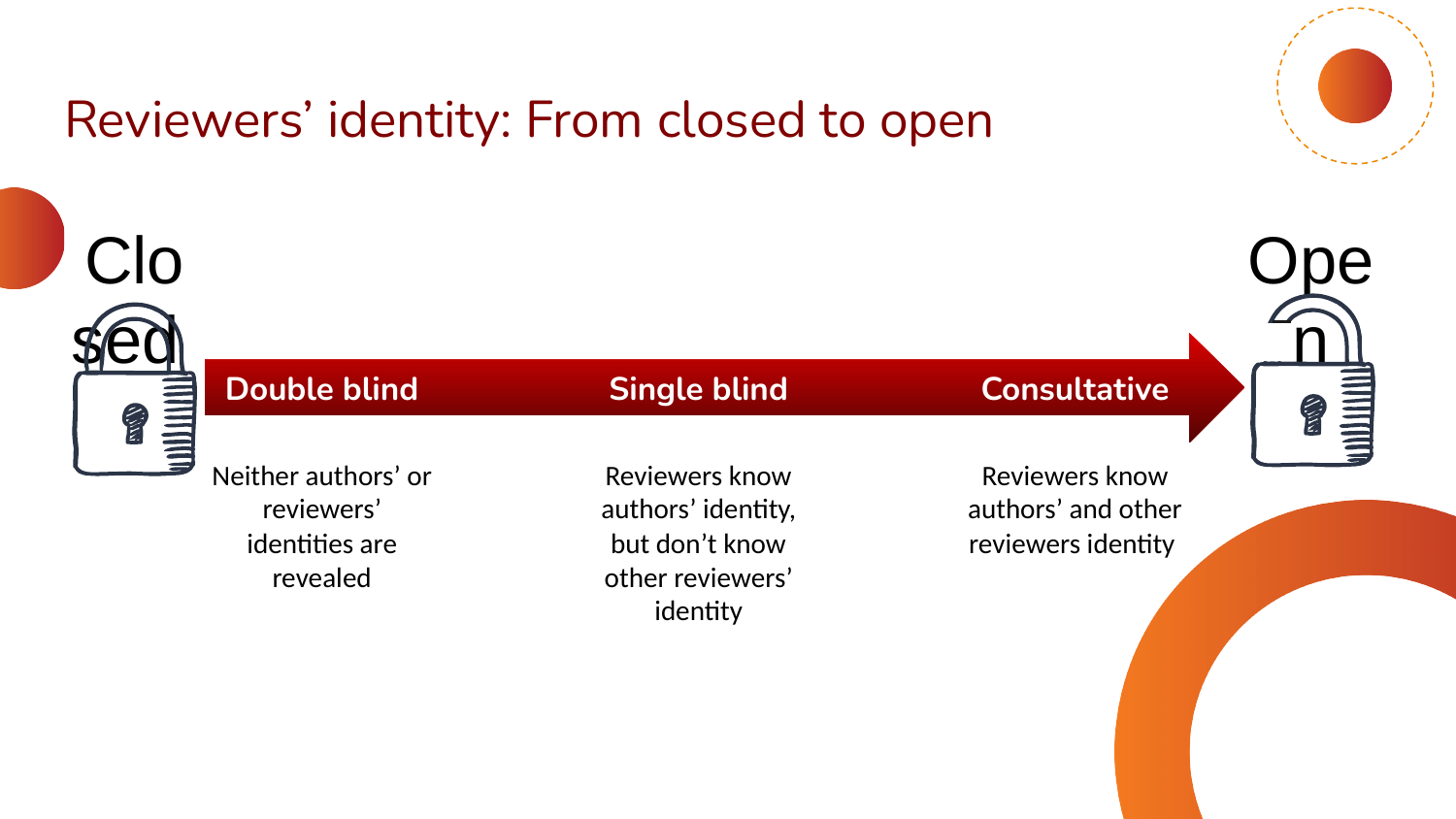

Reviewers’ identity: From closed to open
Closed
Open

Double blind
Single blind
Consultative
Neither authors’ or reviewers’ identities are revealed
Reviewers know authors’ identity, but don’t know other reviewers’ identity
Reviewers know authors’ and other reviewers identity